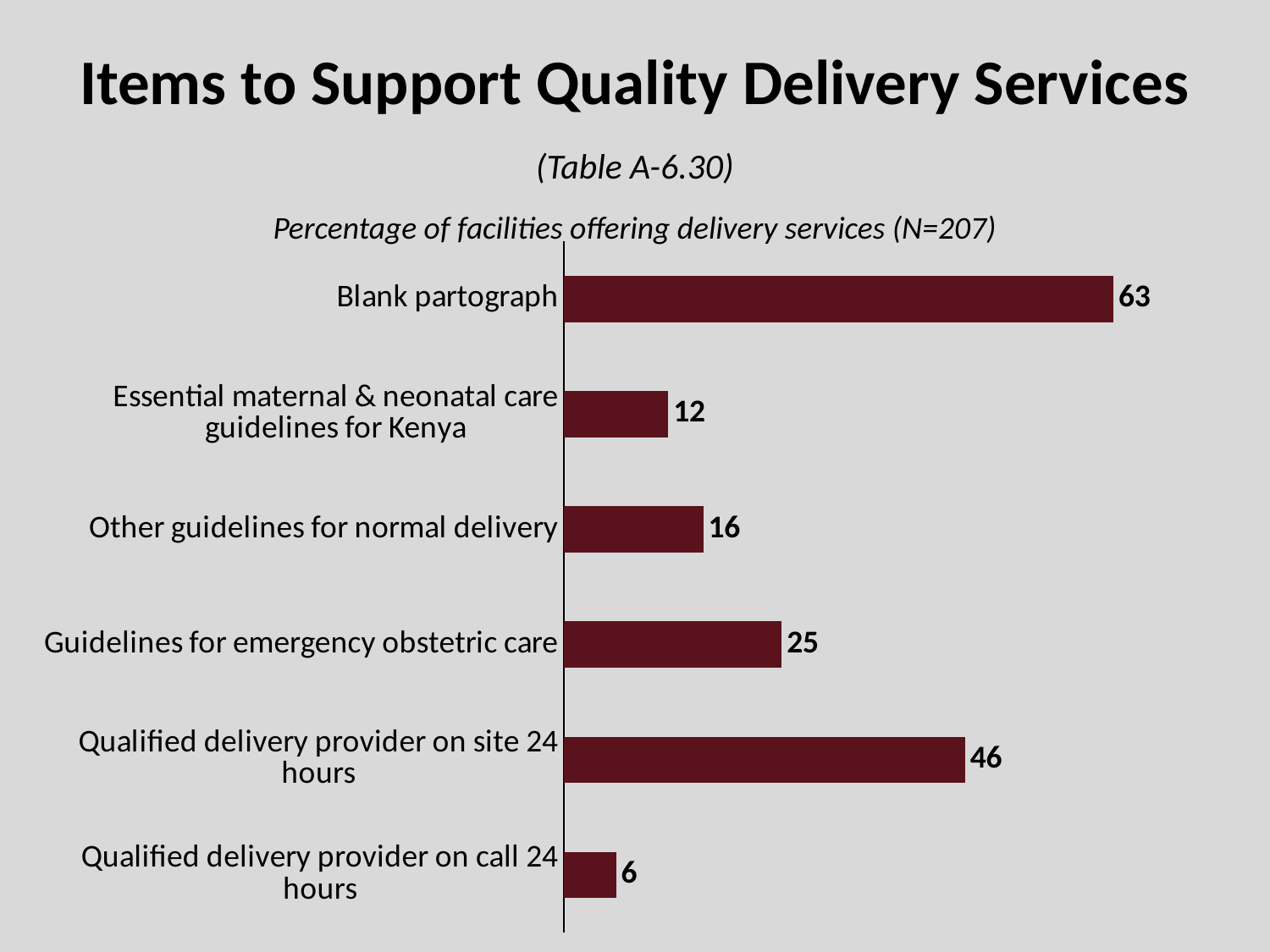

# Items to Support Quality Delivery Services
(Table A-6.30)
Percentage of facilities offering delivery services (N=207)

### Chart

| Category | Series 1 |
|---|---|
| Qualified delivery provider on call 24 hours | 6.0 |
| Qualified delivery provider on site 24 hours | 46.0 |
| Guidelines for emergency obstetric care | 25.0 |
| Other guidelines for normal delivery | 16.0 |
| Essential maternal & neonatal care guidelines for Kenya | 12.0 |
| Blank partograph | 63.0 |